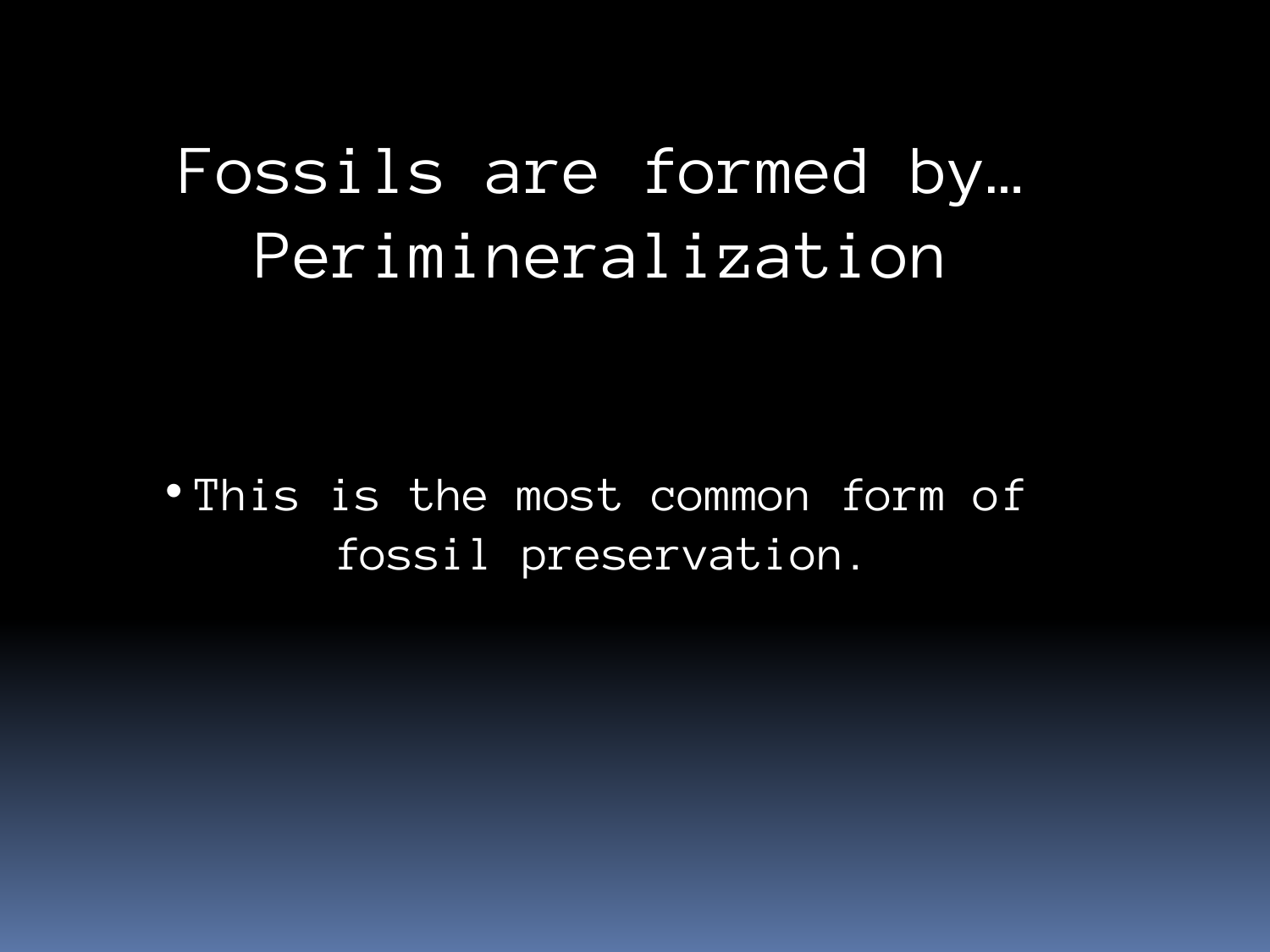

Fossils are formed by…
Perimineralization

This is the most common form of fossil preservation.